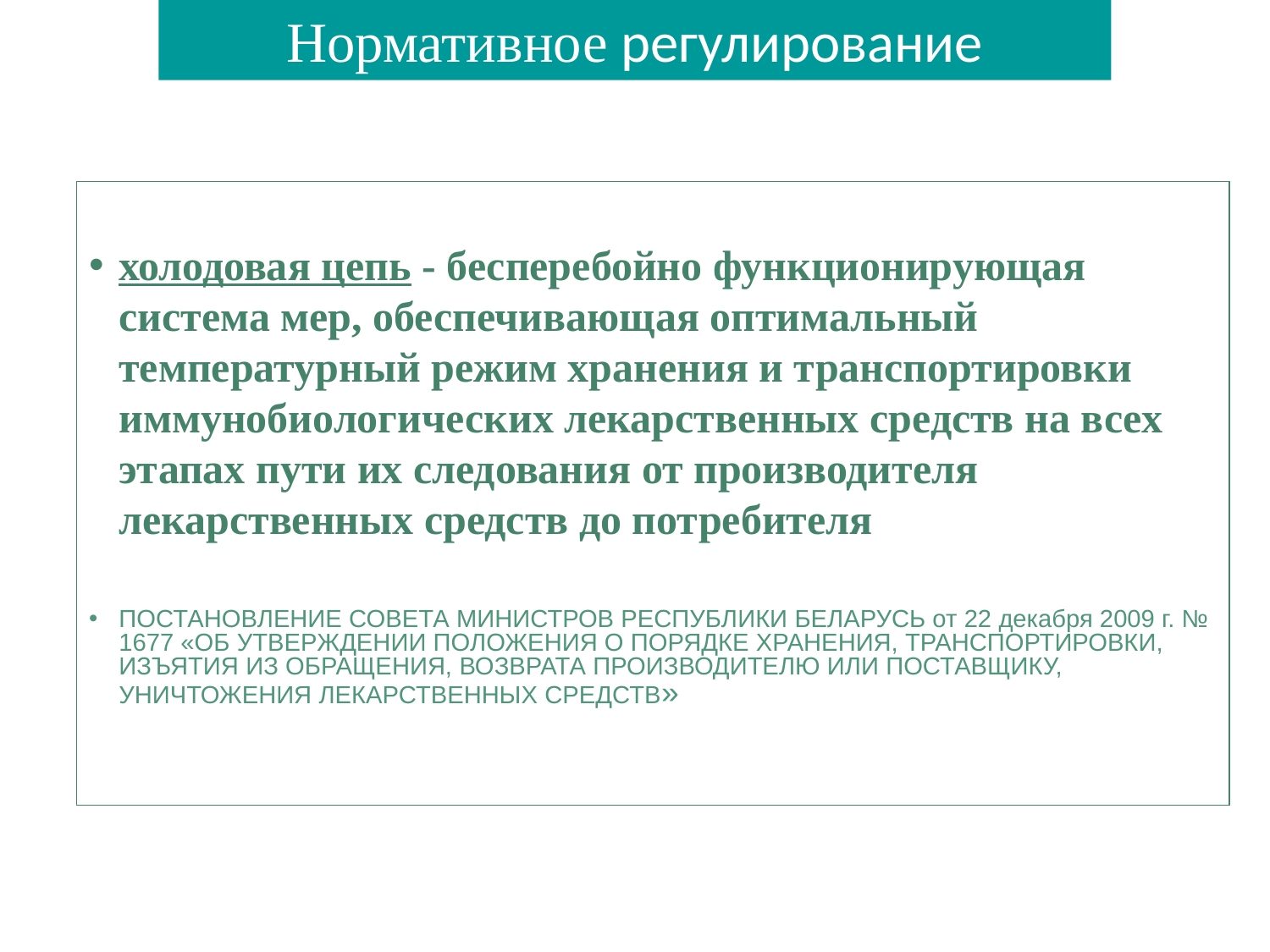

Нормативное регулирование

холодовая цепь - бесперебойно функционирующая система мер, обеспечивающая оптимальный температурный режим хранения и транспортировки иммунобиологических лекарственных средств на всех этапах пути их следования от производителя лекарственных средств до потребителя

ПОСТАНОВЛЕНИЕ СОВЕТА МИНИСТРОВ РЕСПУБЛИКИ БЕЛАРУСЬ от 22 декабря 2009 г. № 1677 «ОБ УТВЕРЖДЕНИИ ПОЛОЖЕНИЯ О ПОРЯДКЕ ХРАНЕНИЯ, ТРАНСПОРТИРОВКИ, ИЗЪЯТИЯ ИЗ ОБРАЩЕНИЯ, ВОЗВРАТА ПРОИЗВОДИТЕЛЮ ИЛИ ПОСТАВЩИКУ, УНИЧТОЖЕНИЯ ЛЕКАРСТВЕННЫХ СРЕДСТВ»